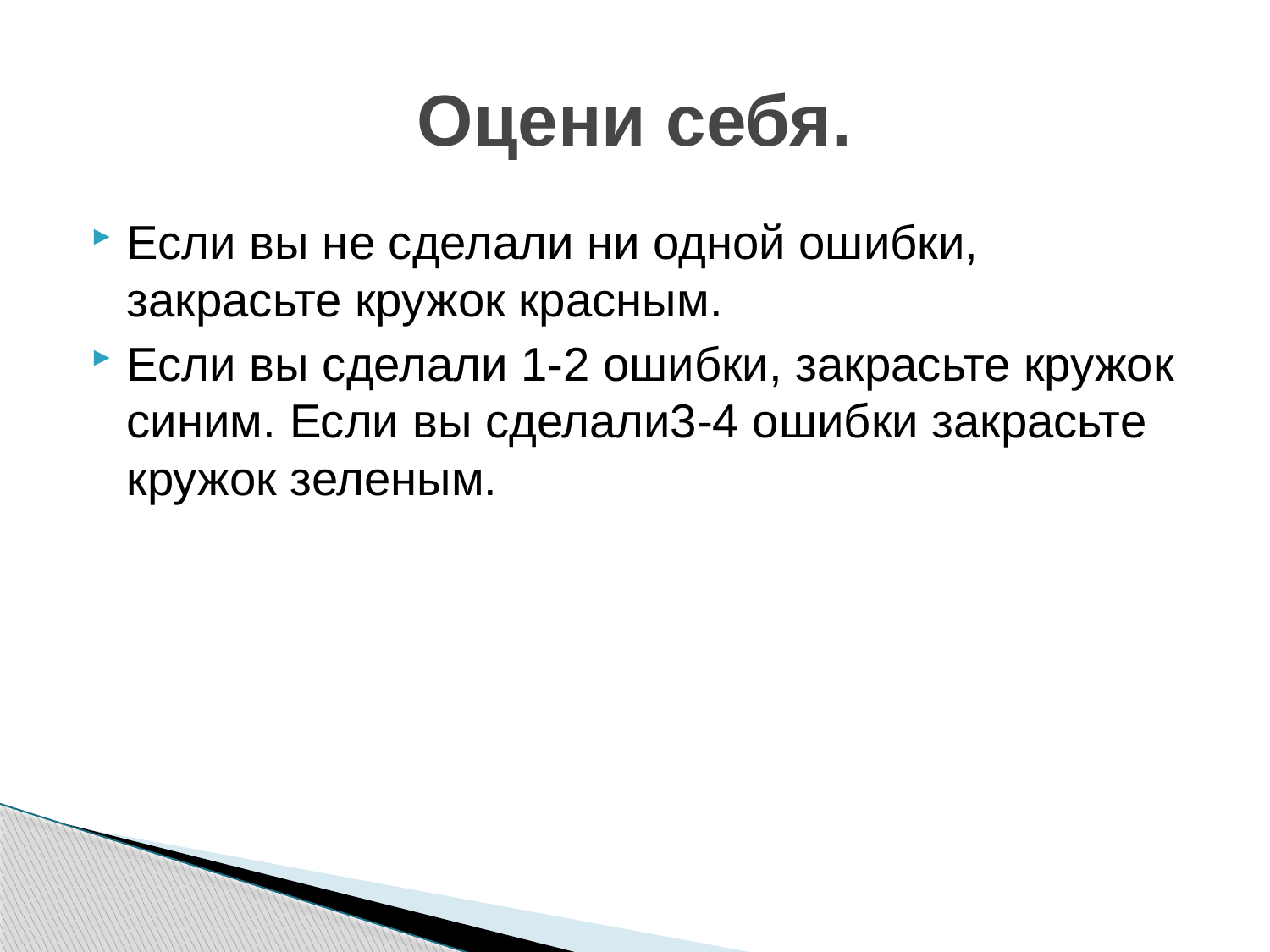

# Оцени себя.
Если вы не сделали ни одной ошибки, закрасьте кружок красным.
Если вы сделали 1-2 ошибки, закрасьте кружок синим. Если вы сделали3-4 ошибки закрасьте кружок зеленым.